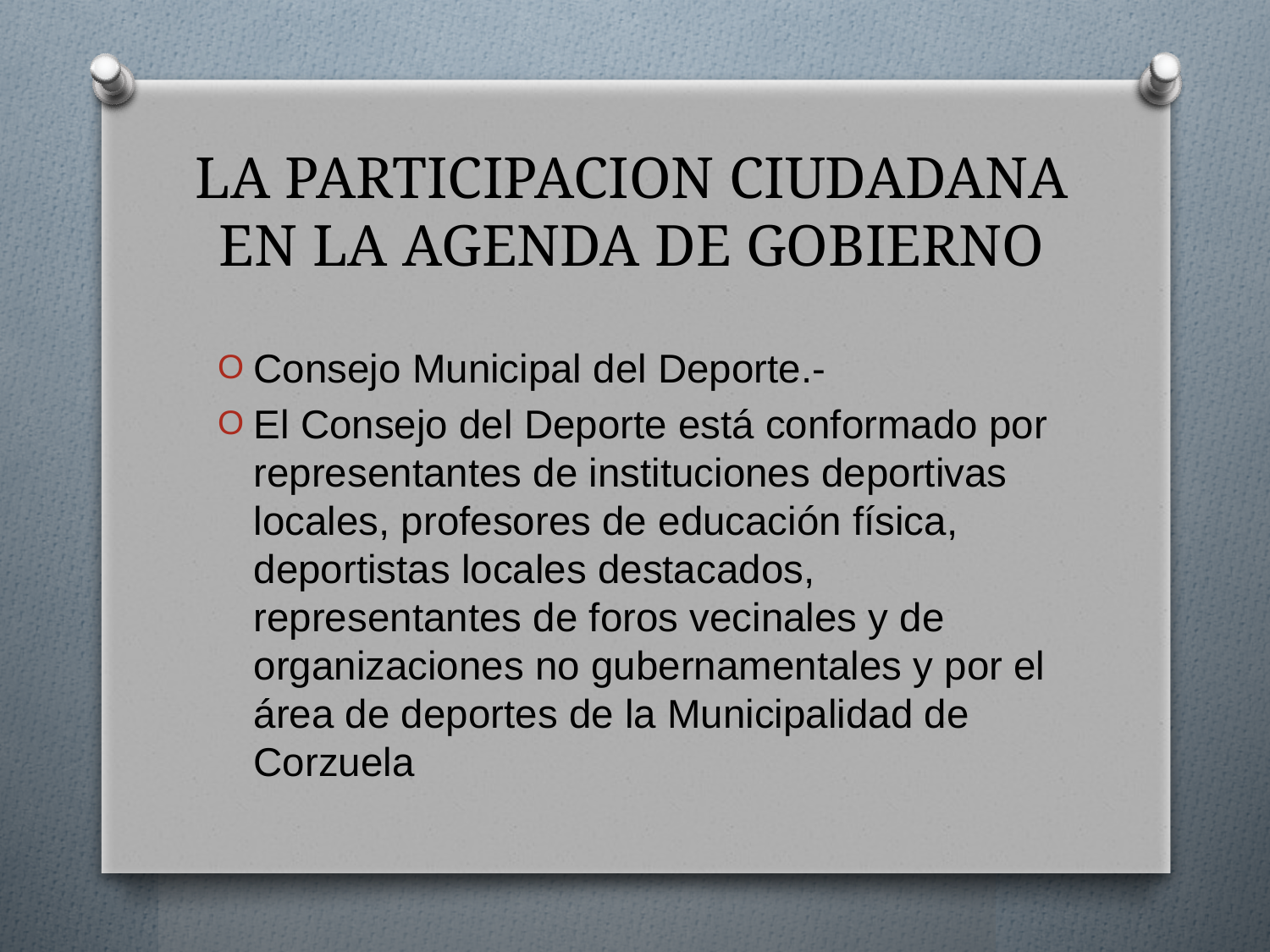

# LA PARTICIPACION CIUDADANA EN LA AGENDA DE GOBIERNO
Consejo Municipal del Deporte.-
El Consejo del Deporte está conformado por representantes de instituciones deportivas locales, profesores de educación física,  deportistas locales destacados, representantes de foros vecinales y de organizaciones no gubernamentales y por el área de deportes de la Municipalidad de Corzuela